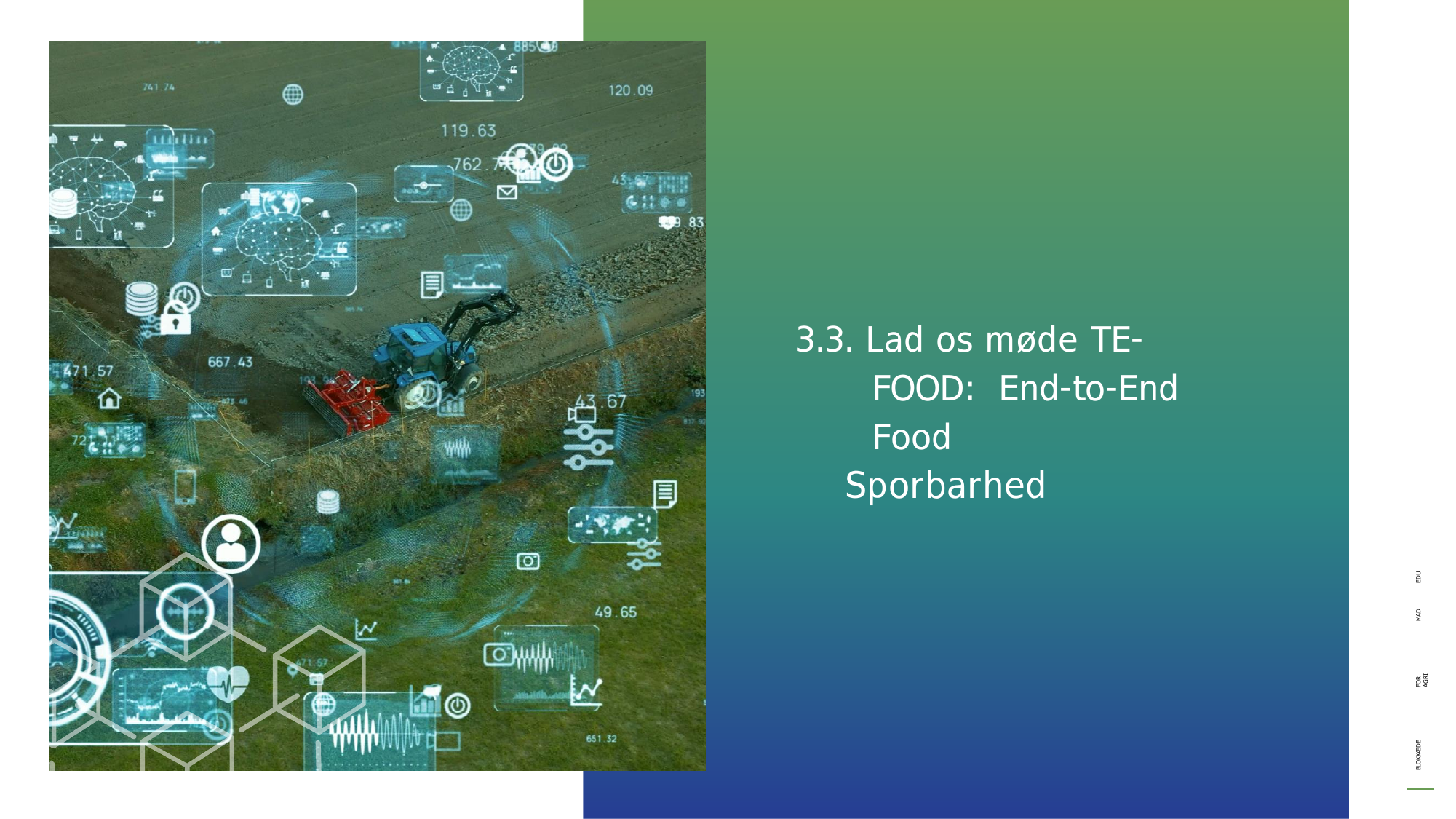

# 3.3. Lad os møde TE-FOOD:  End-to-End Food
Sporbarhed
EDU
MAD
FOR	AGRI
BLOKKÆDE